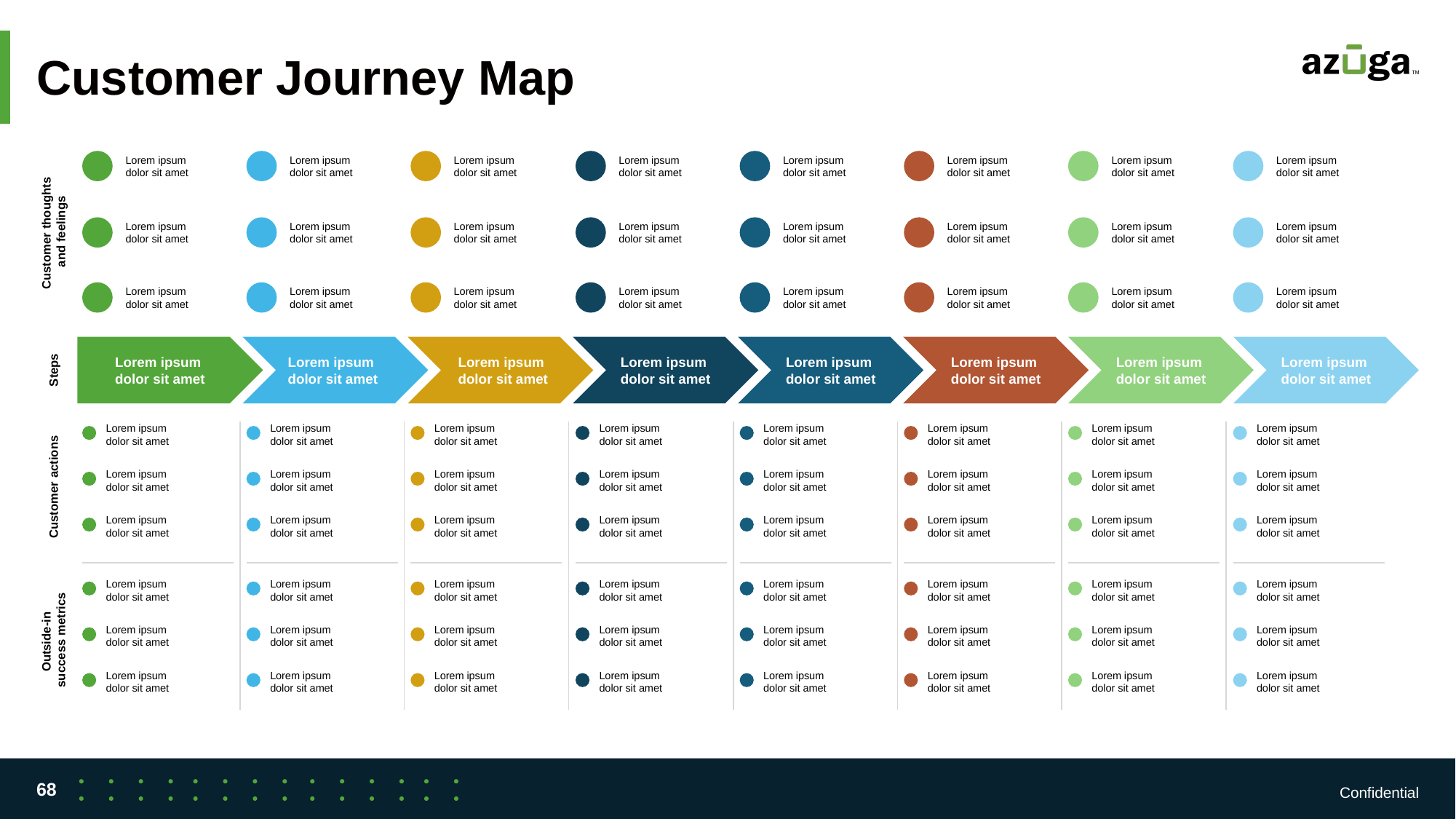

# Customer Journey Map
Lorem ipsum
dolor sit amet
Lorem ipsum
dolor sit amet
Lorem ipsum
dolor sit amet
Lorem ipsum
dolor sit amet
Lorem ipsum
dolor sit amet
Lorem ipsum
dolor sit amet
Lorem ipsum
dolor sit amet
Lorem ipsum
dolor sit amet
Lorem ipsum
dolor sit amet
Lorem ipsum
dolor sit amet
Lorem ipsum
dolor sit amet
Lorem ipsum
dolor sit amet
Lorem ipsum
dolor sit amet
Lorem ipsum
dolor sit amet
Lorem ipsum
dolor sit amet
Lorem ipsum
dolor sit amet
Customer thoughts
and feelings
Lorem ipsum
dolor sit amet
Lorem ipsum
dolor sit amet
Lorem ipsum
dolor sit amet
Lorem ipsum
dolor sit amet
Lorem ipsum
dolor sit amet
Lorem ipsum
dolor sit amet
Lorem ipsum
dolor sit amet
Lorem ipsum
dolor sit amet
Lorem ipsum
dolor sit amet
Lorem ipsum
dolor sit amet
Lorem ipsum
dolor sit amet
Lorem ipsum
dolor sit amet
Lorem ipsum
dolor sit amet
Lorem ipsum
dolor sit amet
Lorem ipsum
dolor sit amet
Lorem ipsum
dolor sit amet
Steps
Lorem ipsum
dolor sit amet
Lorem ipsum
dolor sit amet
Lorem ipsum
dolor sit amet
Lorem ipsum
dolor sit amet
Lorem ipsum
dolor sit amet
Lorem ipsum
dolor sit amet
Lorem ipsum
dolor sit amet
Lorem ipsum
dolor sit amet
Lorem ipsum
dolor sit amet
Lorem ipsum
dolor sit amet
Lorem ipsum
dolor sit amet
Lorem ipsum
dolor sit amet
Lorem ipsum
dolor sit amet
Lorem ipsum
dolor sit amet
Lorem ipsum
dolor sit amet
Lorem ipsum
dolor sit amet
Customer actions
Lorem ipsum
dolor sit amet
Lorem ipsum
dolor sit amet
Lorem ipsum
dolor sit amet
Lorem ipsum
dolor sit amet
Lorem ipsum
dolor sit amet
Lorem ipsum
dolor sit amet
Lorem ipsum
dolor sit amet
Lorem ipsum
dolor sit amet
Lorem ipsum
dolor sit amet
Lorem ipsum
dolor sit amet
Lorem ipsum
dolor sit amet
Lorem ipsum
dolor sit amet
Lorem ipsum
dolor sit amet
Lorem ipsum
dolor sit amet
Lorem ipsum
dolor sit amet
Lorem ipsum
dolor sit amet
Lorem ipsum
dolor sit amet
Lorem ipsum
dolor sit amet
Lorem ipsum
dolor sit amet
Lorem ipsum
dolor sit amet
Lorem ipsum
dolor sit amet
Lorem ipsum
dolor sit amet
Lorem ipsum
dolor sit amet
Lorem ipsum
dolor sit amet
Outside-in
success metrics
Lorem ipsum
dolor sit amet
Lorem ipsum
dolor sit amet
Lorem ipsum
dolor sit amet
Lorem ipsum
dolor sit amet
Lorem ipsum
dolor sit amet
Lorem ipsum
dolor sit amet
Lorem ipsum
dolor sit amet
Lorem ipsum
dolor sit amet
Confidential